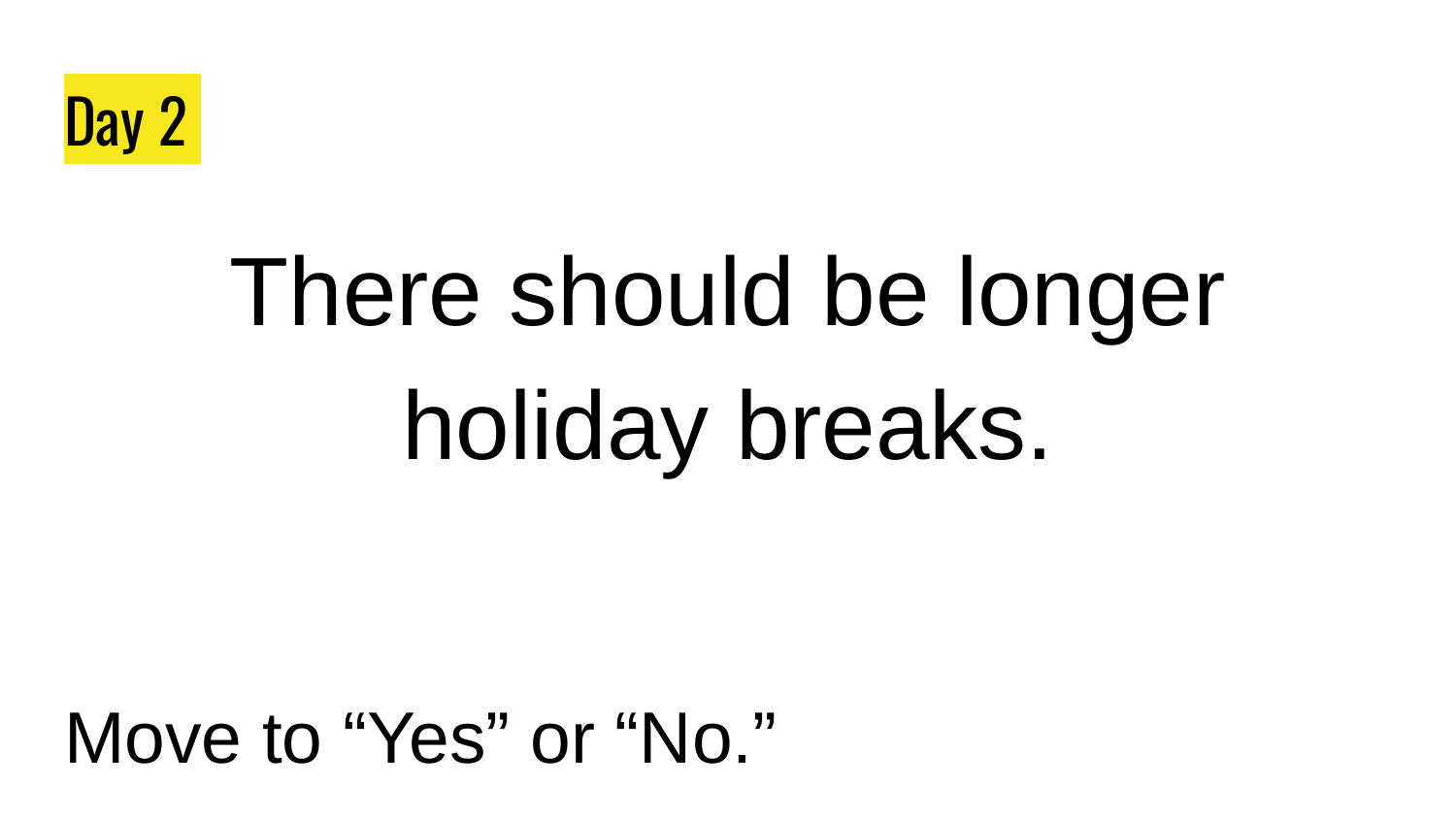

# Day 2
There should be longer holiday breaks.

Move to “Yes” or “No.”